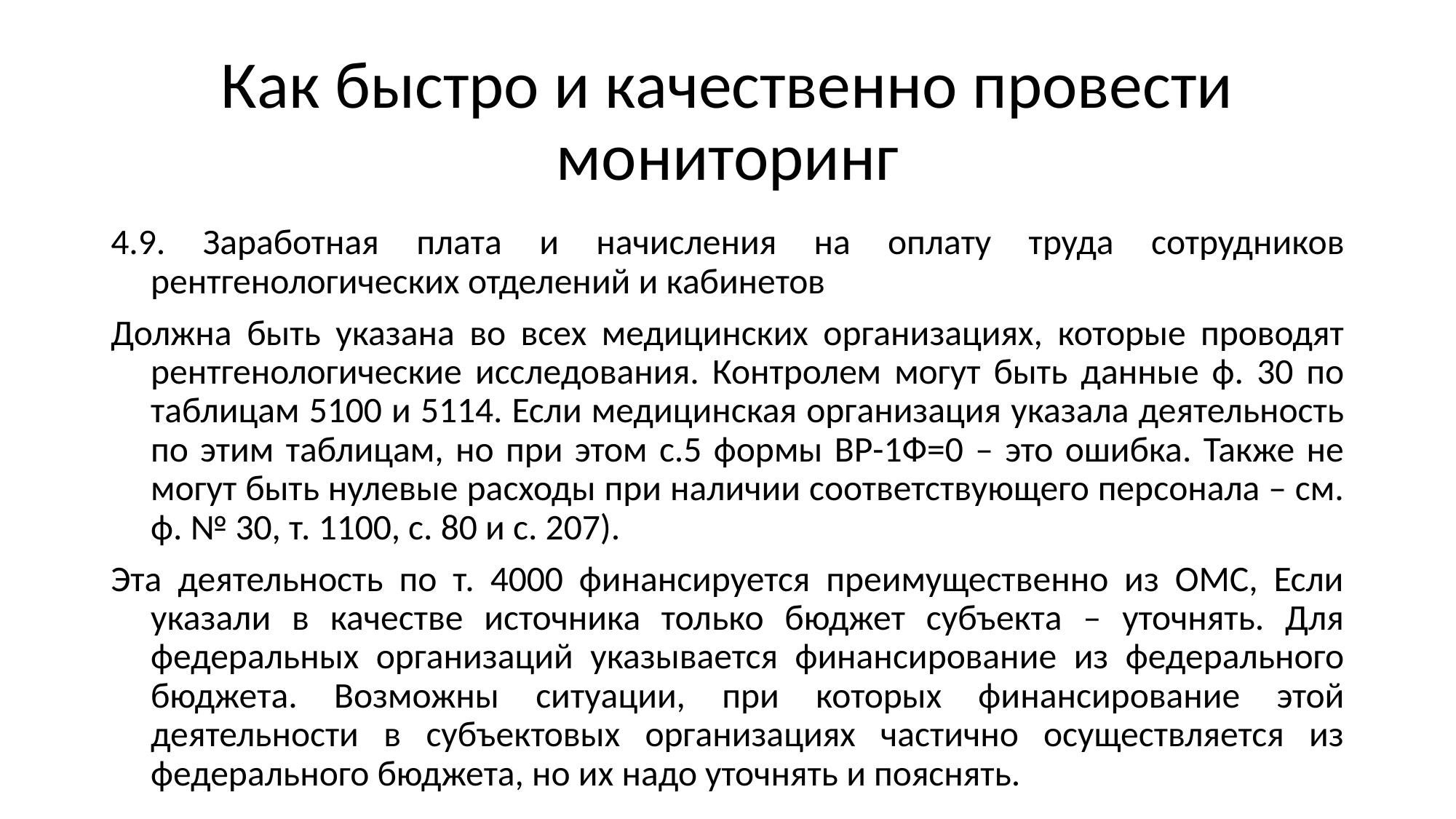

# Как быстро и качественно провести мониторинг
4.9. Заработная плата и начисления на оплату труда сотрудников рентгенологических отделений и кабинетов
Должна быть указана во всех медицинских организациях, которые проводят рентгенологические исследования. Контролем могут быть данные ф. 30 по таблицам 5100 и 5114. Если медицинская организация указала деятельность по этим таблицам, но при этом с.5 формы ВР-1Ф=0 – это ошибка. Также не могут быть нулевые расходы при наличии соответствующего персонала – см. ф. № 30, т. 1100, с. 80 и с. 207).
Эта деятельность по т. 4000 финансируется преимущественно из ОМС, Если указали в качестве источника только бюджет субъекта – уточнять. Для федеральных организаций указывается финансирование из федерального бюджета. Возможны ситуации, при которых финансирование этой деятельности в субъектовых организациях частично осуществляется из федерального бюджета, но их надо уточнять и пояснять.